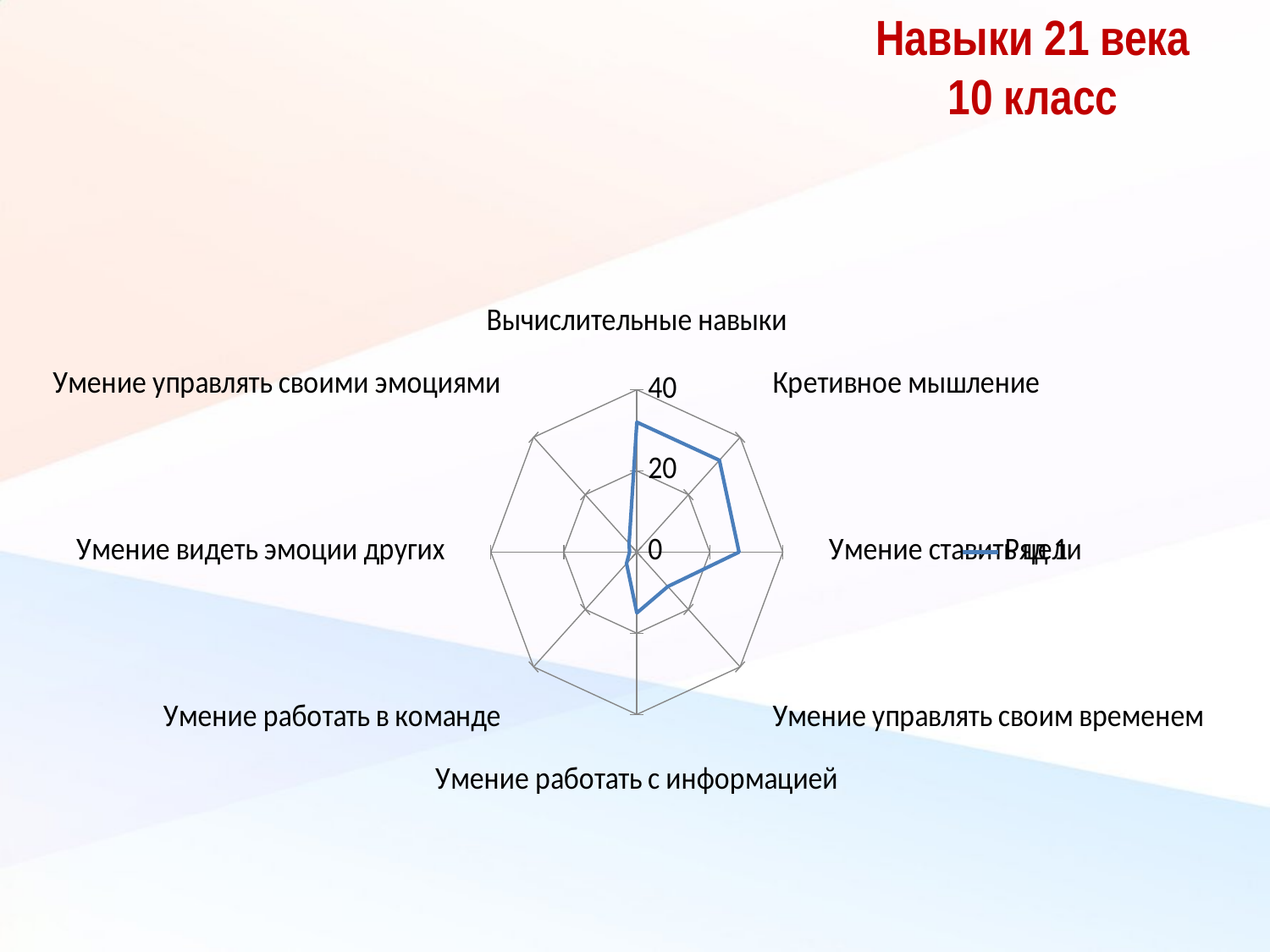

Навыки 21 века
10 класс

### Chart

| Category | Ряд 1 | Столбец1 |
|---|---|---|
| Вычислительные навыки | 32.0 | None |
| Кретивное мышление | 32.0 | 0.0 |
| Умение ставить цели | 28.0 | 0.0 |
| Умение управлять своим временем | 12.0 | 0.0 |
| Умение работать с информацией | 15.0 | 0.0 |
| Умение работать в команде | 4.0 | None |
| Умение видеть эмоции других | 2.0 | None |
| Умение управлять своими эмоциями | 3.0 | None |